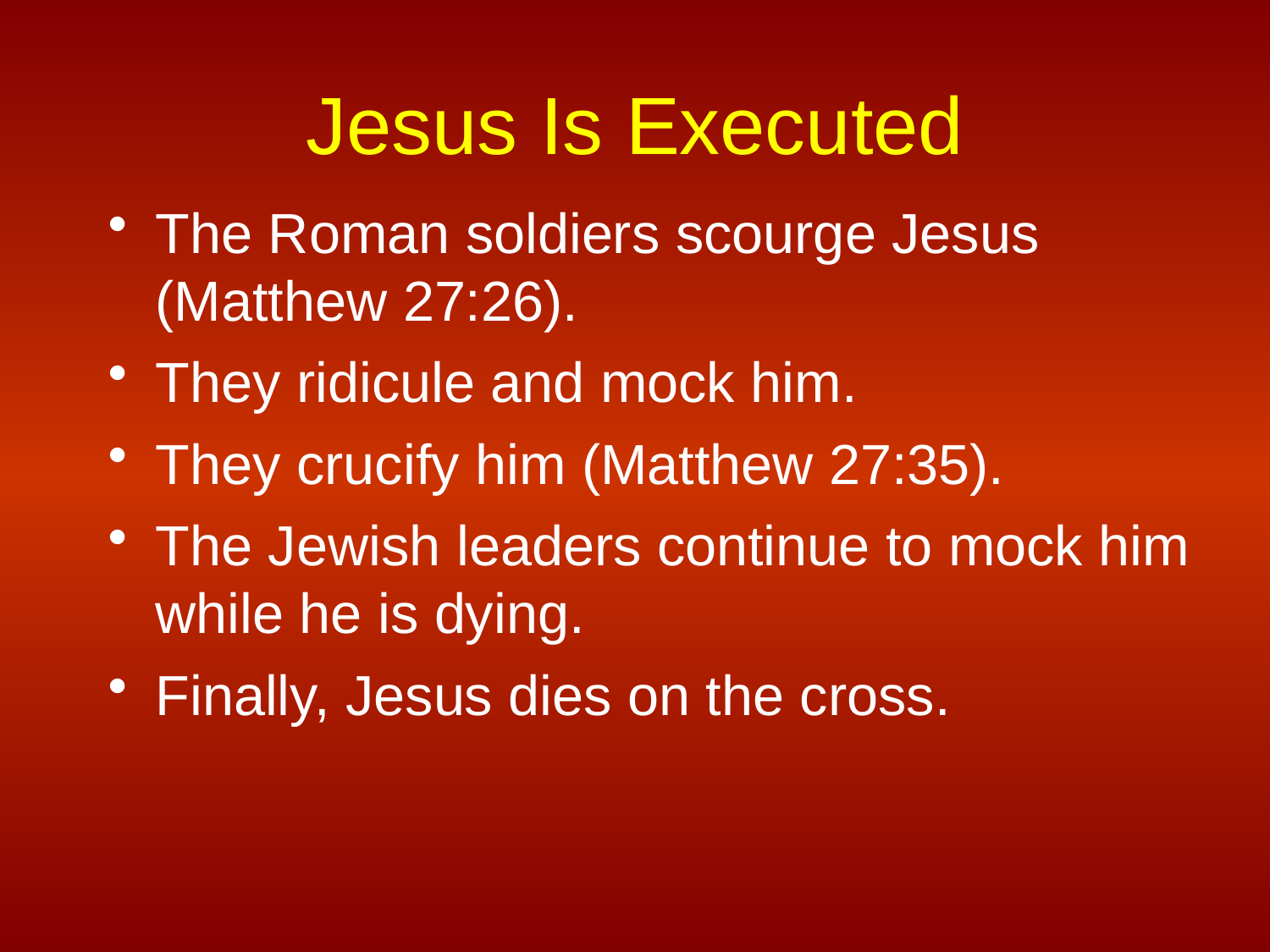

# Jesus Is Executed
The Roman soldiers scourge Jesus (Matthew 27:26).
They ridicule and mock him.
They crucify him (Matthew 27:35).
The Jewish leaders continue to mock him while he is dying.
Finally, Jesus dies on the cross.